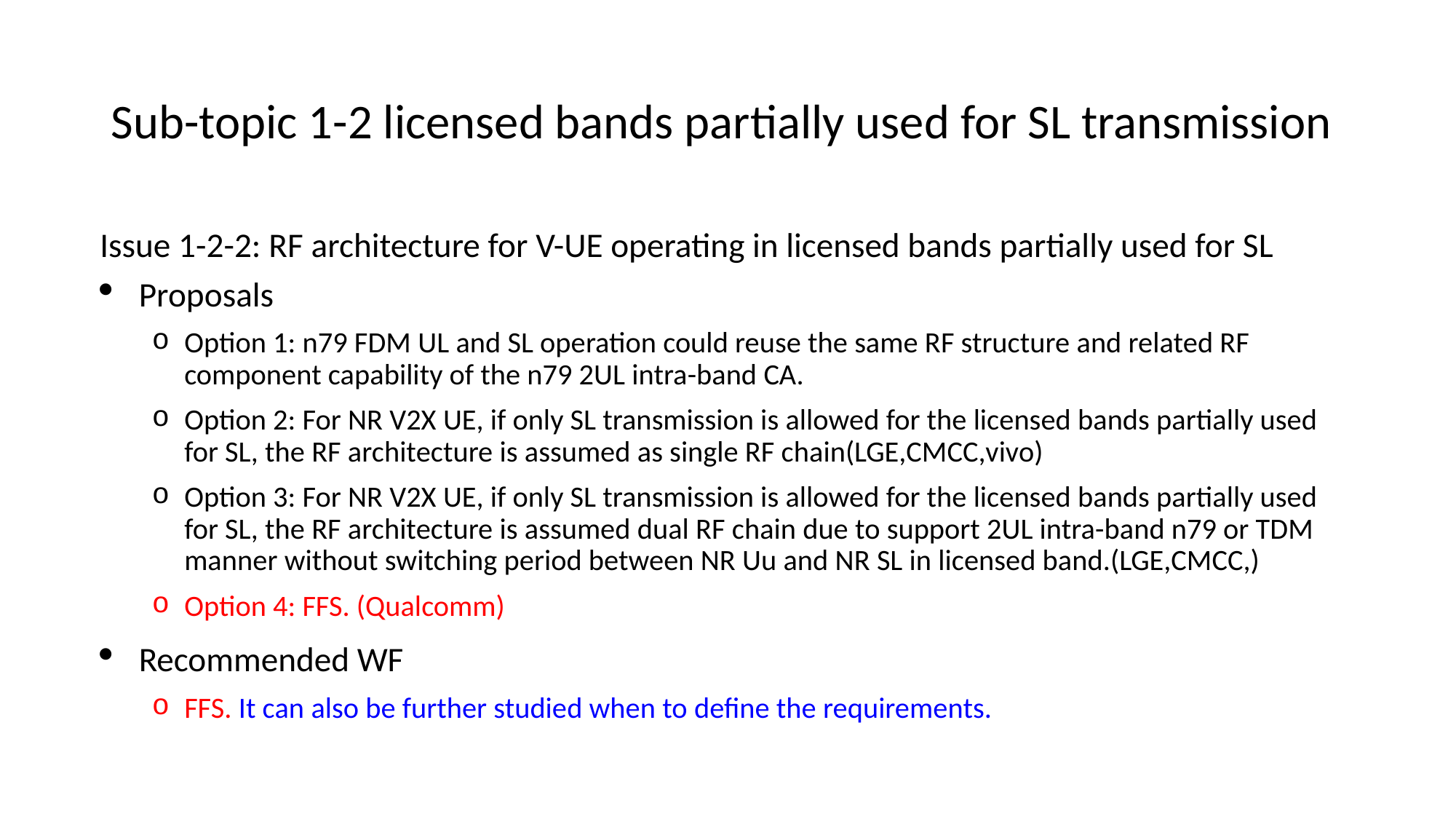

# Sub-topic 1-2 licensed bands partially used for SL transmission
Issue 1-2-2: RF architecture for V-UE operating in licensed bands partially used for SL
Proposals
Option 1: n79 FDM UL and SL operation could reuse the same RF structure and related RF component capability of the n79 2UL intra-band CA.
Option 2: For NR V2X UE, if only SL transmission is allowed for the licensed bands partially used for SL, the RF architecture is assumed as single RF chain(LGE,CMCC,vivo)
Option 3: For NR V2X UE, if only SL transmission is allowed for the licensed bands partially used for SL, the RF architecture is assumed dual RF chain due to support 2UL intra-band n79 or TDM manner without switching period between NR Uu and NR SL in licensed band.(LGE,CMCC,)
Option 4: FFS. (Qualcomm)
Recommended WF
FFS. It can also be further studied when to define the requirements.